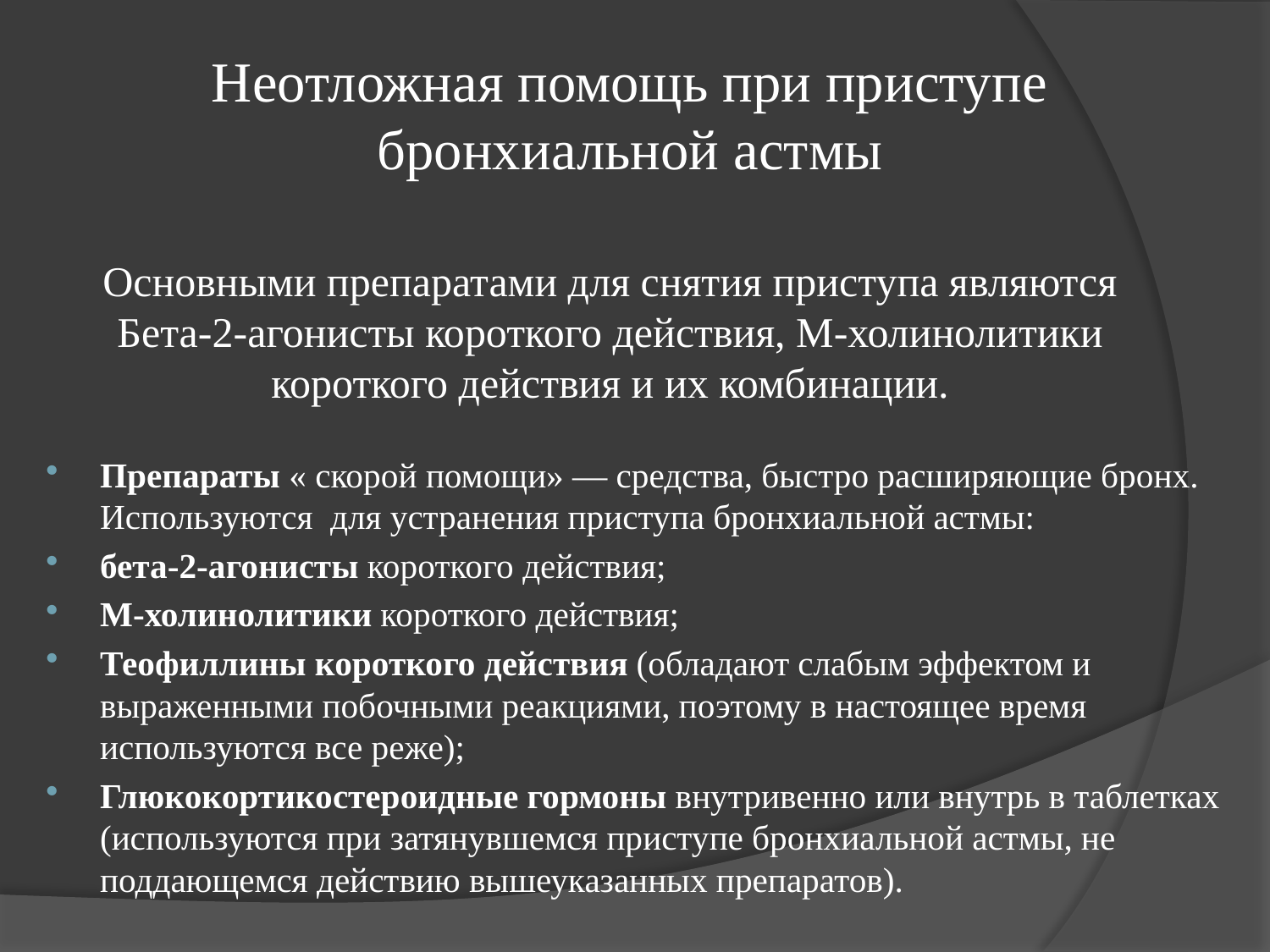

# Неотложная помощь при приступе бронхиальной астмы
Основными препаратами для снятия приступа являются Бета-2-агонисты короткого действия, М-холинолитики короткого действия и их комбинации.
Препараты « скорой помощи» — средства, быстро расширяющие бронх. Используются  для устранения приступа бронхиальной астмы:
бета-2-агонисты короткого действия;
М-холинолитики короткого действия;
Теофиллины короткого действия (обладают слабым эффектом и выраженными побочными реакциями, поэтому в настоящее время используются все реже);
Глюкокортикостероидные гормоны внутривенно или внутрь в таблетках (используются при затянувшемся приступе бронхиальной астмы, не поддающемся действию вышеуказанных препаратов).